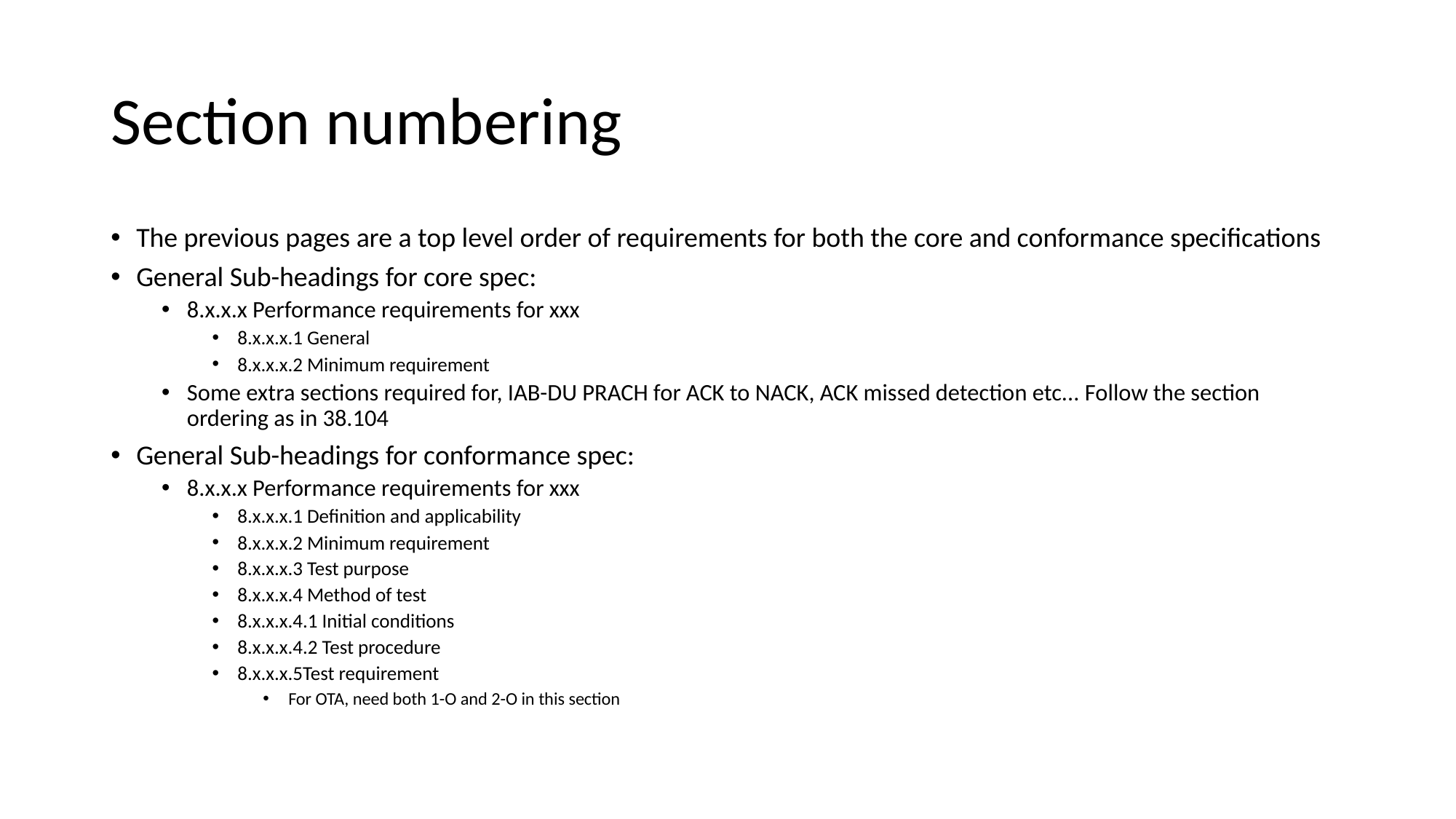

# Section numbering
The previous pages are a top level order of requirements for both the core and conformance specifications
General Sub-headings for core spec:
8.x.x.x Performance requirements for xxx
8.x.x.x.1 General
8.x.x.x.2 Minimum requirement
Some extra sections required for, IAB-DU PRACH for ACK to NACK, ACK missed detection etc... Follow the section ordering as in 38.104
General Sub-headings for conformance spec:
8.x.x.x Performance requirements for xxx
8.x.x.x.1 Definition and applicability
8.x.x.x.2 Minimum requirement
8.x.x.x.3 Test purpose
8.x.x.x.4 Method of test
8.x.x.x.4.1 Initial conditions
8.x.x.x.4.2 Test procedure
8.x.x.x.5Test requirement
For OTA, need both 1-O and 2-O in this section